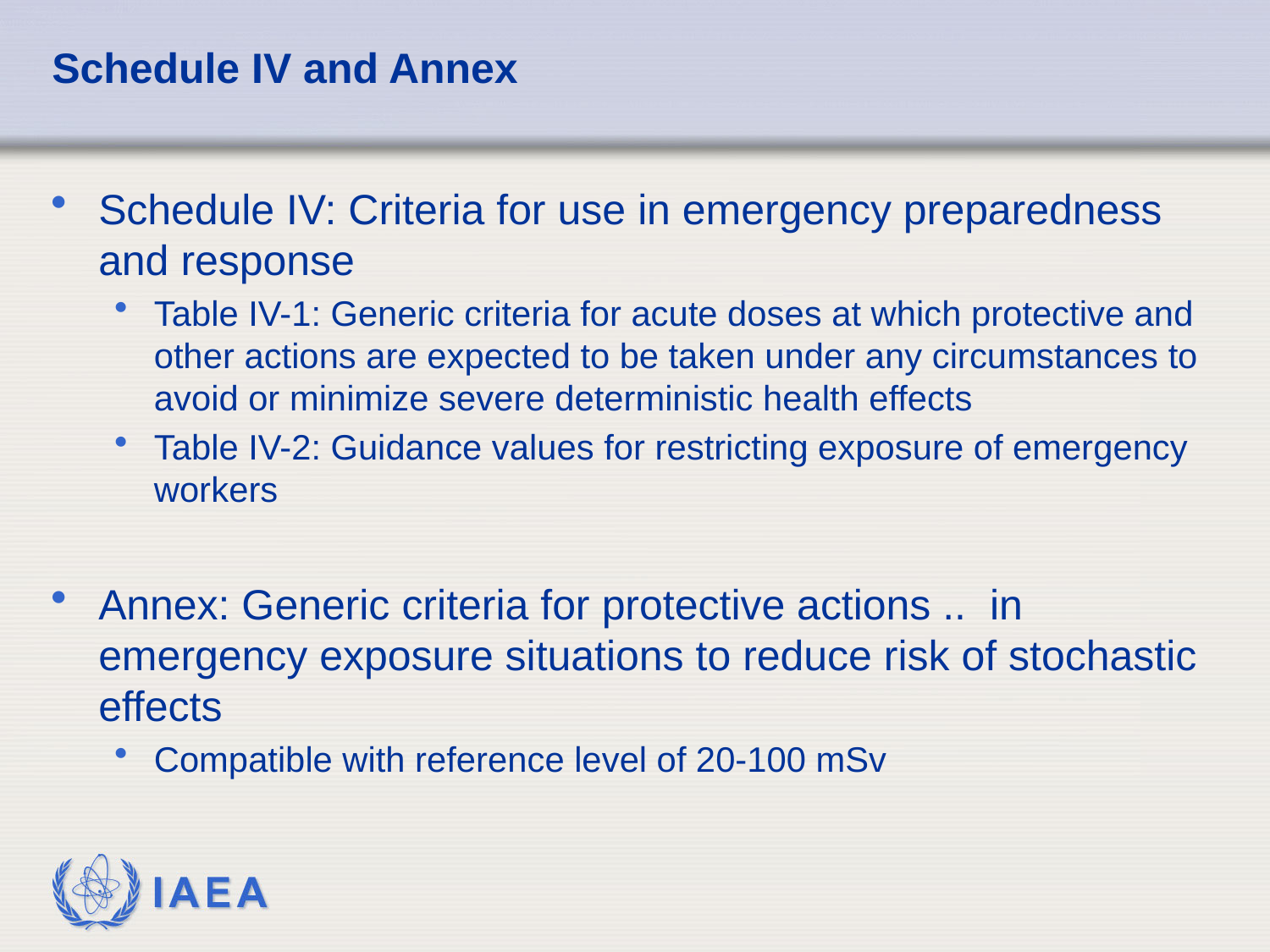

# Schedule IV and Annex
Schedule IV: Criteria for use in emergency preparedness and response
Table IV-1: Generic criteria for acute doses at which protective and other actions are expected to be taken under any circumstances to avoid or minimize severe deterministic health effects
Table IV-2: Guidance values for restricting exposure of emergency workers

Annex: Generic criteria for protective actions ..  in emergency exposure situations to reduce risk of stochastic effects
Compatible with reference level of 20-100 mSv